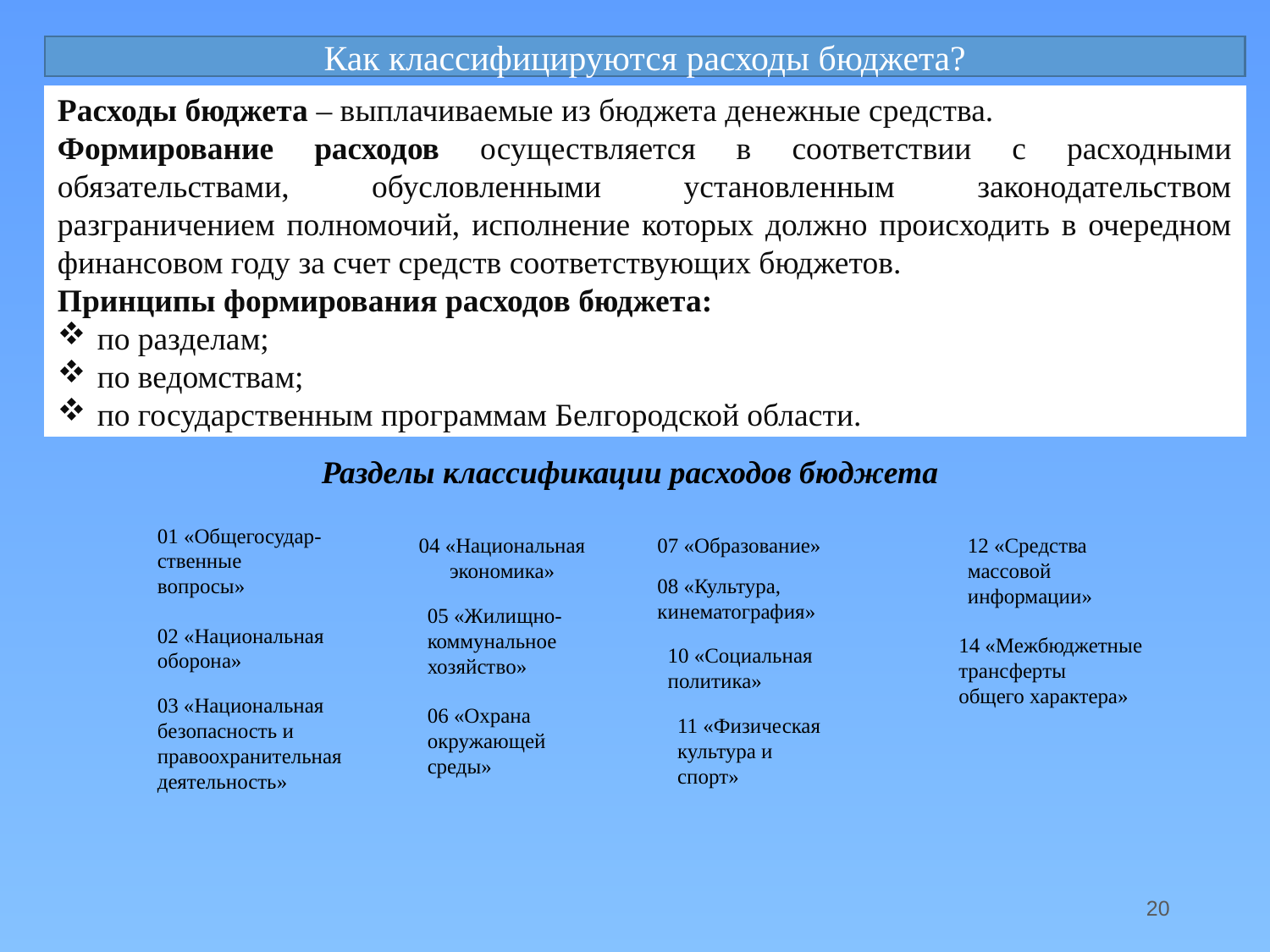

Как классифицируются расходы бюджета?
Расходы бюджета – выплачиваемые из бюджета денежные средства.
Формирование расходов осуществляется в соответствии с расходными обязательствами, обусловленными установленным законодательством разграничением полномочий, исполнение которых должно происходить в очередном финансовом году за счет средств соответствующих бюджетов.
Принципы формирования расходов бюджета:
по разделам;
по ведомствам;
по государственным программам Белгородской области.
Разделы классификации расходов бюджета
01 «Общегосудар-ственные
вопросы»
04 «Национальная
экономика»
07 «Образование»
12 «Средства
массовой
информации»
08 «Культура,
кинематография»
05 «Жилищно-
коммунальное
хозяйство»
02 «Национальная
оборона»
14 «Межбюджетные
трансферты
общего характера»
10 «Социальная
политика»
03 «Национальная
безопасность и
правоохранительная
деятельность»
06 «Охрана
окружающей
среды»
11 «Физическая
культура и спорт»
20